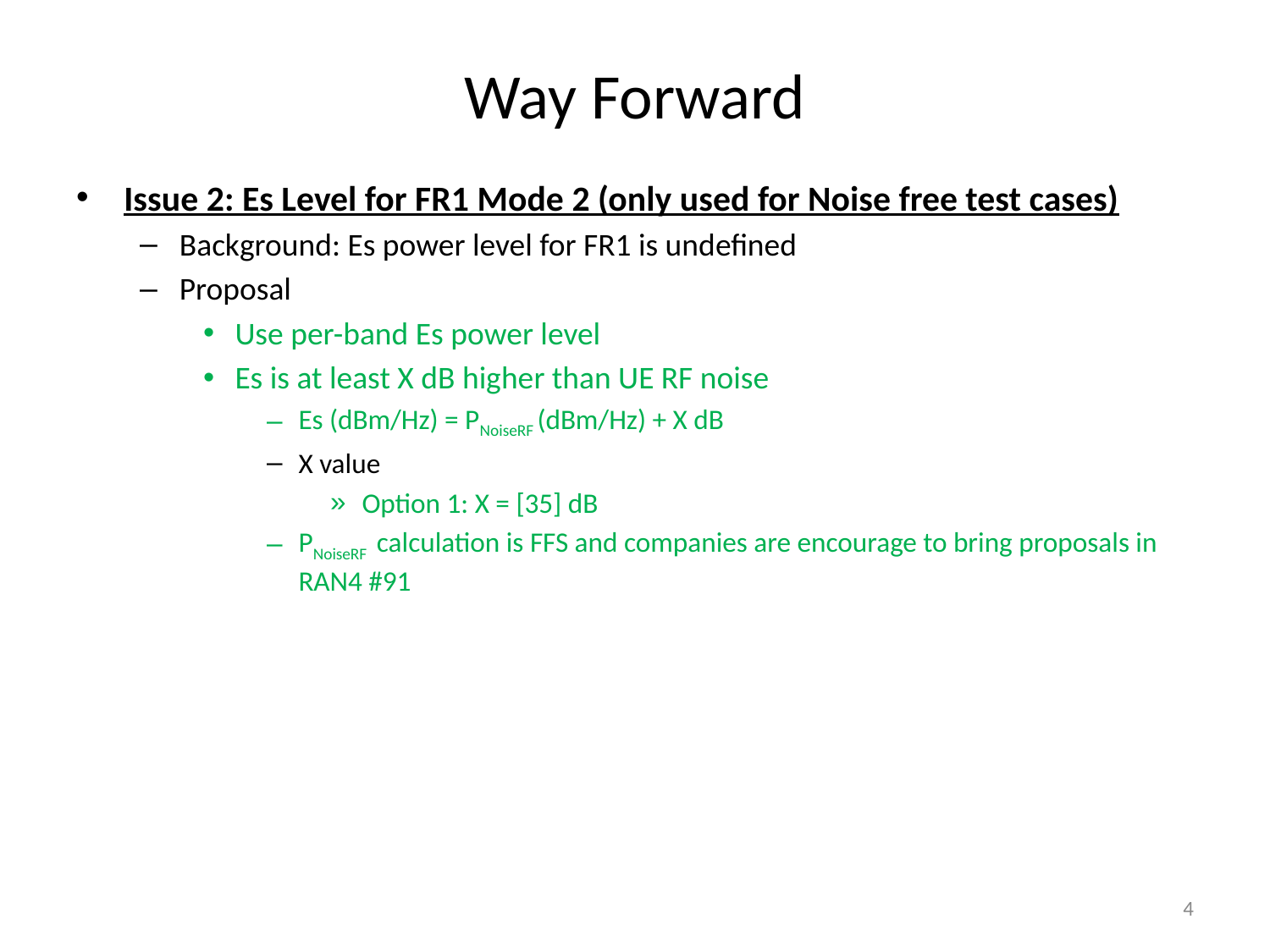

# Way Forward
Issue 2: Es Level for FR1 Mode 2 (only used for Noise free test cases)
Background: Es power level for FR1 is undefined
Proposal
Use per-band Es power level
Es is at least X dB higher than UE RF noise
Es (dBm/Hz) = PNoiseRF (dBm/Hz) + X dB
X value
Option 1: X = [35] dB
PNoiseRF  calculation is FFS and companies are encourage to bring proposals in RAN4 #91

4